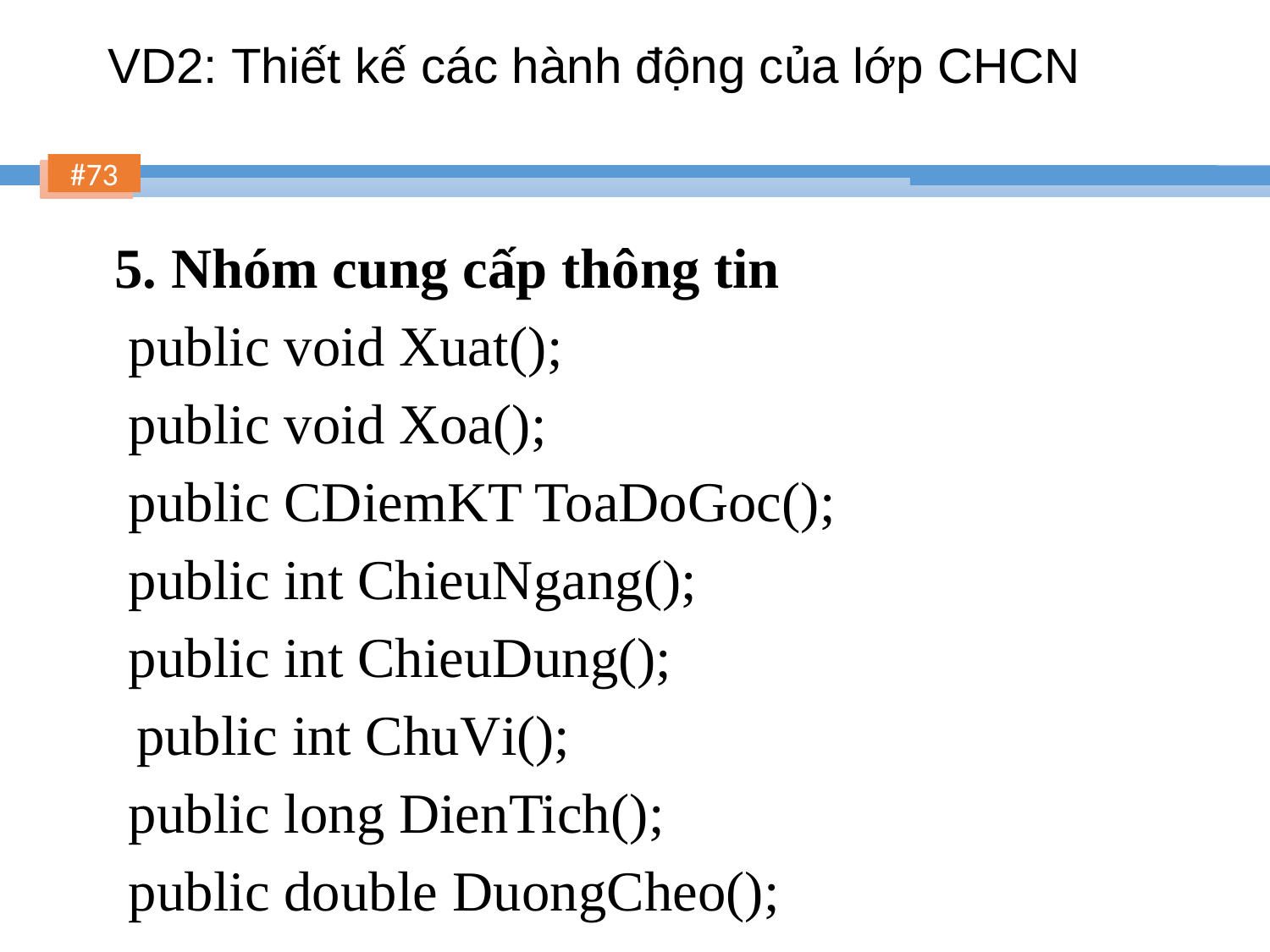

# VD2: Thiết kế các hành động của lớp CHCN
	5. Nhóm cung cấp thông tin
	 public void Xuat();
	 public void Xoa();
	 public CDiemKT ToaDoGoc();
	 public int ChieuNgang();
	 public int ChieuDung();
	  public int ChuVi();
	 public long DienTich();
	 public double DuongCheo();